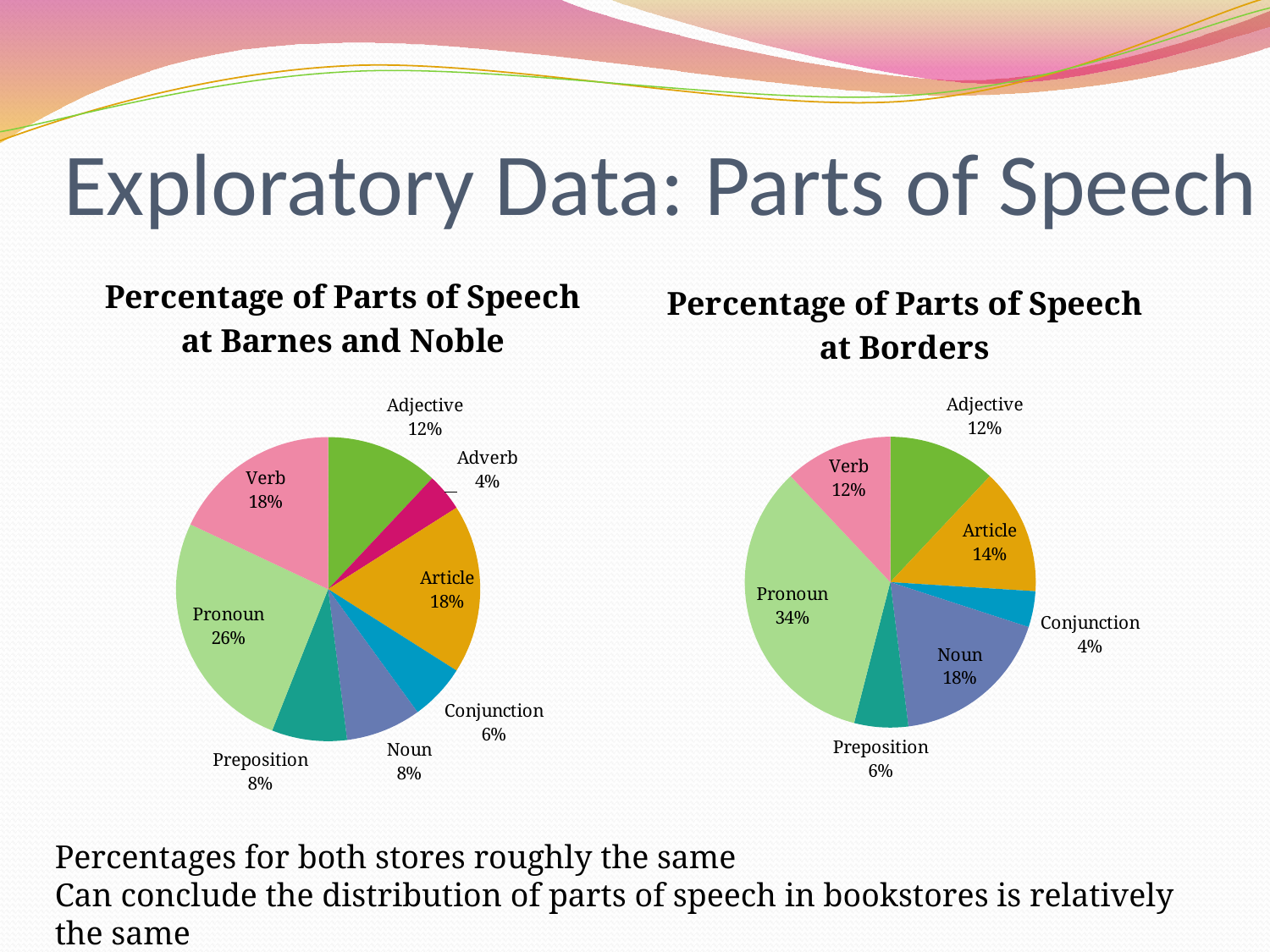

# Exploratory Data: Parts of Speech

### Chart: Percentage of Parts of Speech at Barnes and Noble

| Category |  |
|---|---|
| Adjective | 6.0 |
| Adverb | 2.0 |
| Article | 9.0 |
| Conjunction | 3.0 |
| Noun | 4.0 |
| Preposition | 4.0 |
| Pronoun | 13.0 |
| Verb | 9.0 |

### Chart: Percentage of Parts of Speech at Borders

| Category |  |
|---|---|
| Adjective | 6.0 |
| Adverb | 0.0 |
| Article | 7.0 |
| Conjunction | 2.0 |
| Noun | 9.0 |
| Preposition | 3.0 |
| Pronoun | 17.0 |
| Verb | 6.0 |
Percentages for both stores roughly the same
Can conclude the distribution of parts of speech in bookstores is relatively the same